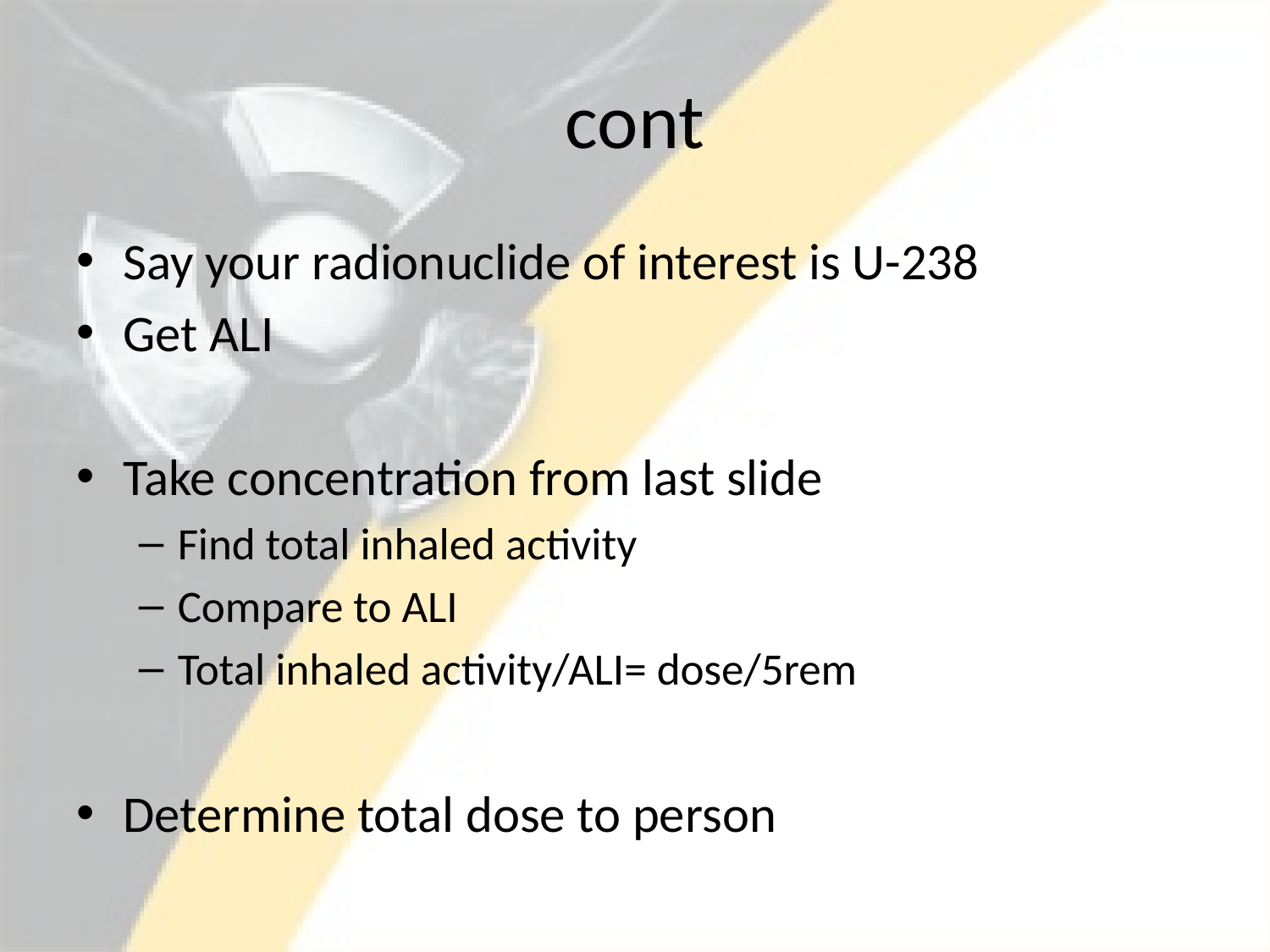

# cont
Say your radionuclide of interest is U-238
Get ALI

Take concentration from last slide
Find total inhaled activity
Compare to ALI
Total inhaled activity/ALI= dose/5rem

Determine total dose to person